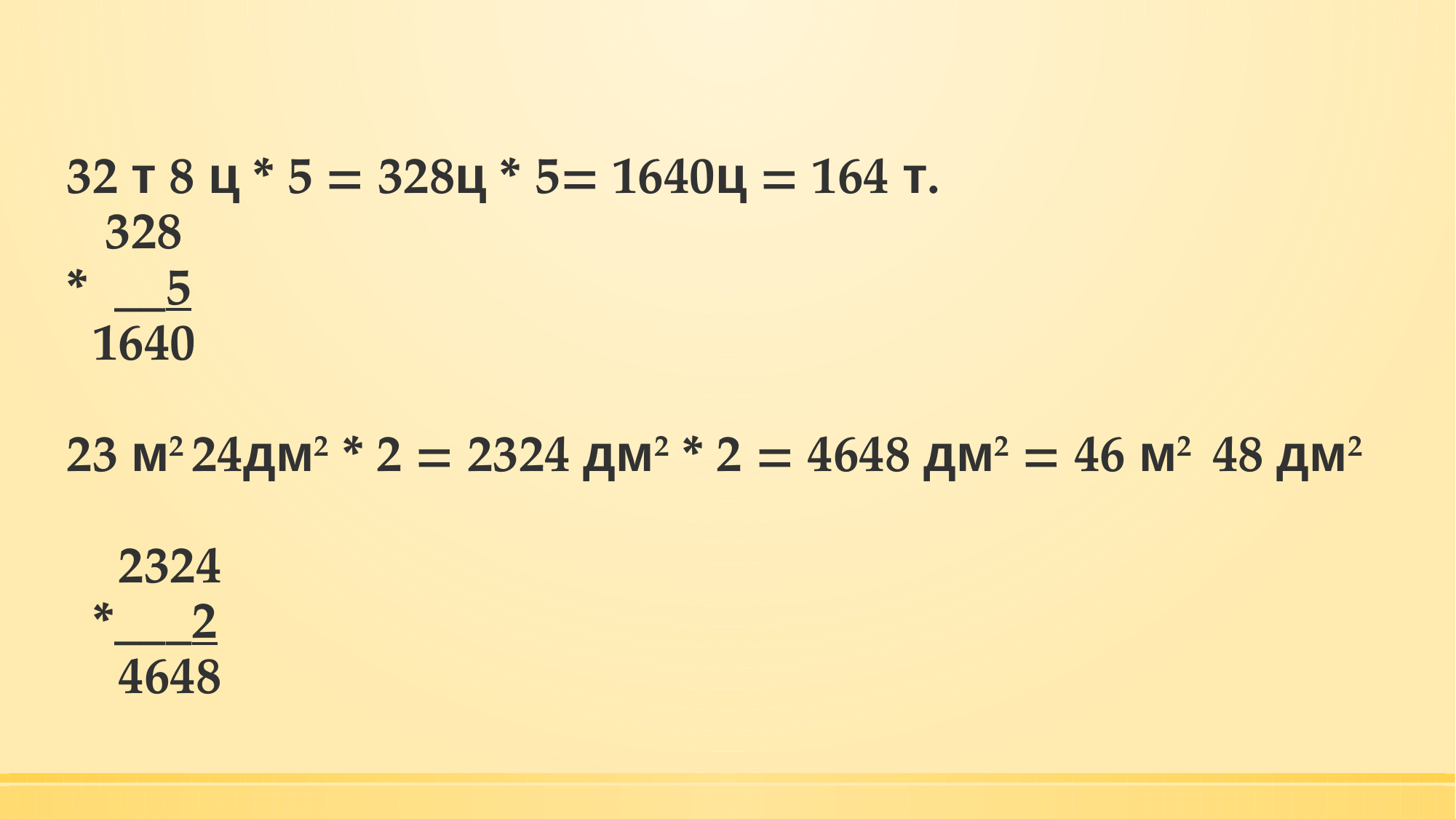

# 32 т 8 ц * 5 = 328ц * 5= 1640ц = 164 т. 328 *  __5 1640 23 м2 24дм2 * 2 = 2324 дм2 * 2 = 4648 дм2 = 46 м2  48 дм2   2324 *___2 4648